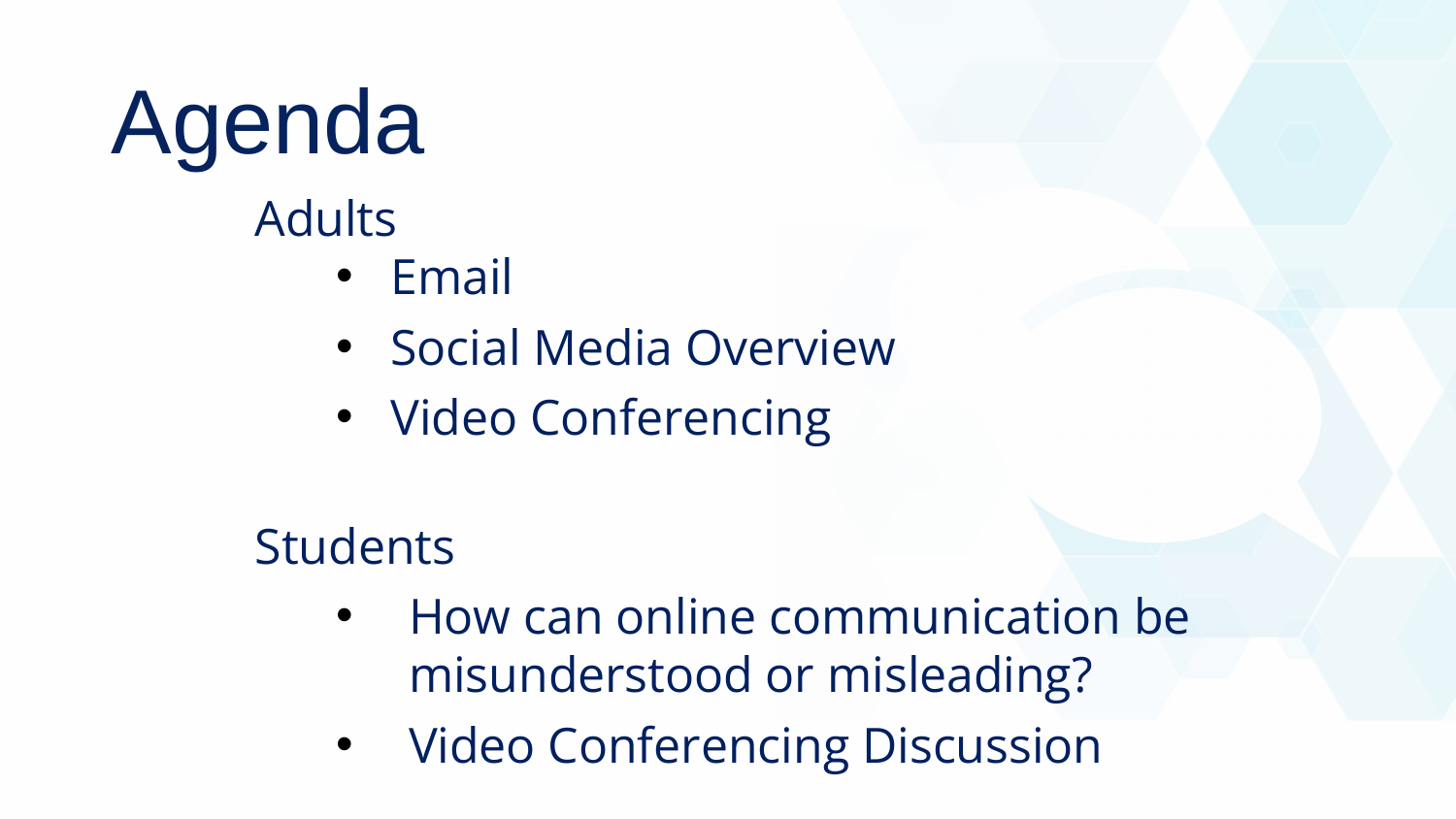

Agenda
Adults
Email
Social Media Overview
Video Conferencing
Students
How can online communication be misunderstood or misleading?
Video Conferencing Discussion